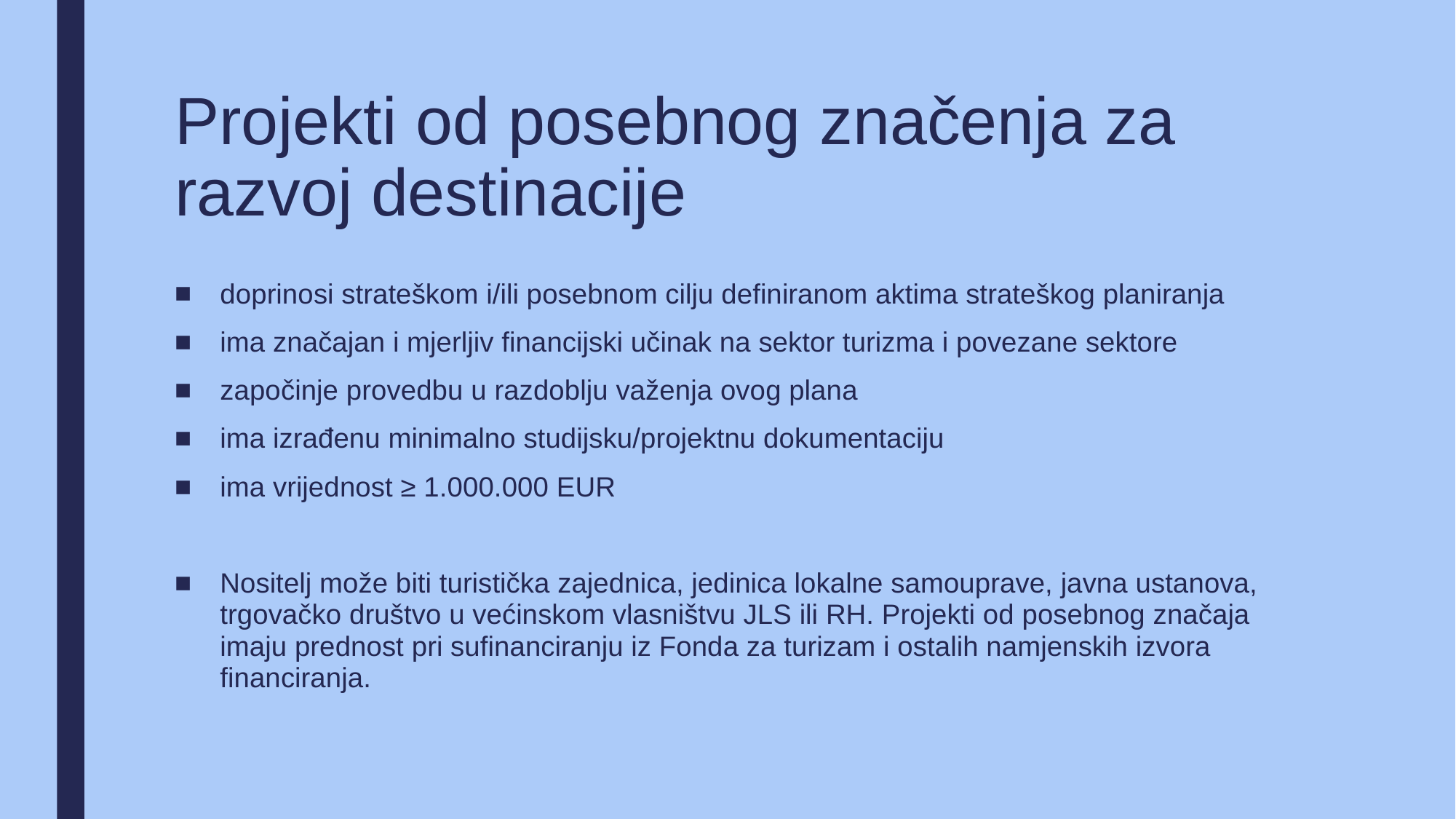

# Projekti od posebnog značenja za razvoj destinacije
doprinosi strateškom i/ili posebnom cilju definiranom aktima strateškog planiranja
ima značajan i mjerljiv financijski učinak na sektor turizma i povezane sektore
započinje provedbu u razdoblju važenja ovog plana
ima izrađenu minimalno studijsku/projektnu dokumentaciju
ima vrijednost ≥ 1.000.000 EUR

Nositelj može biti turistička zajednica, jedinica lokalne samouprave, javna ustanova, trgovačko društvo u većinskom vlasništvu JLS ili RH. Projekti od posebnog značaja imaju prednost pri sufinanciranju iz Fonda za turizam i ostalih namjenskih izvora financiranja.